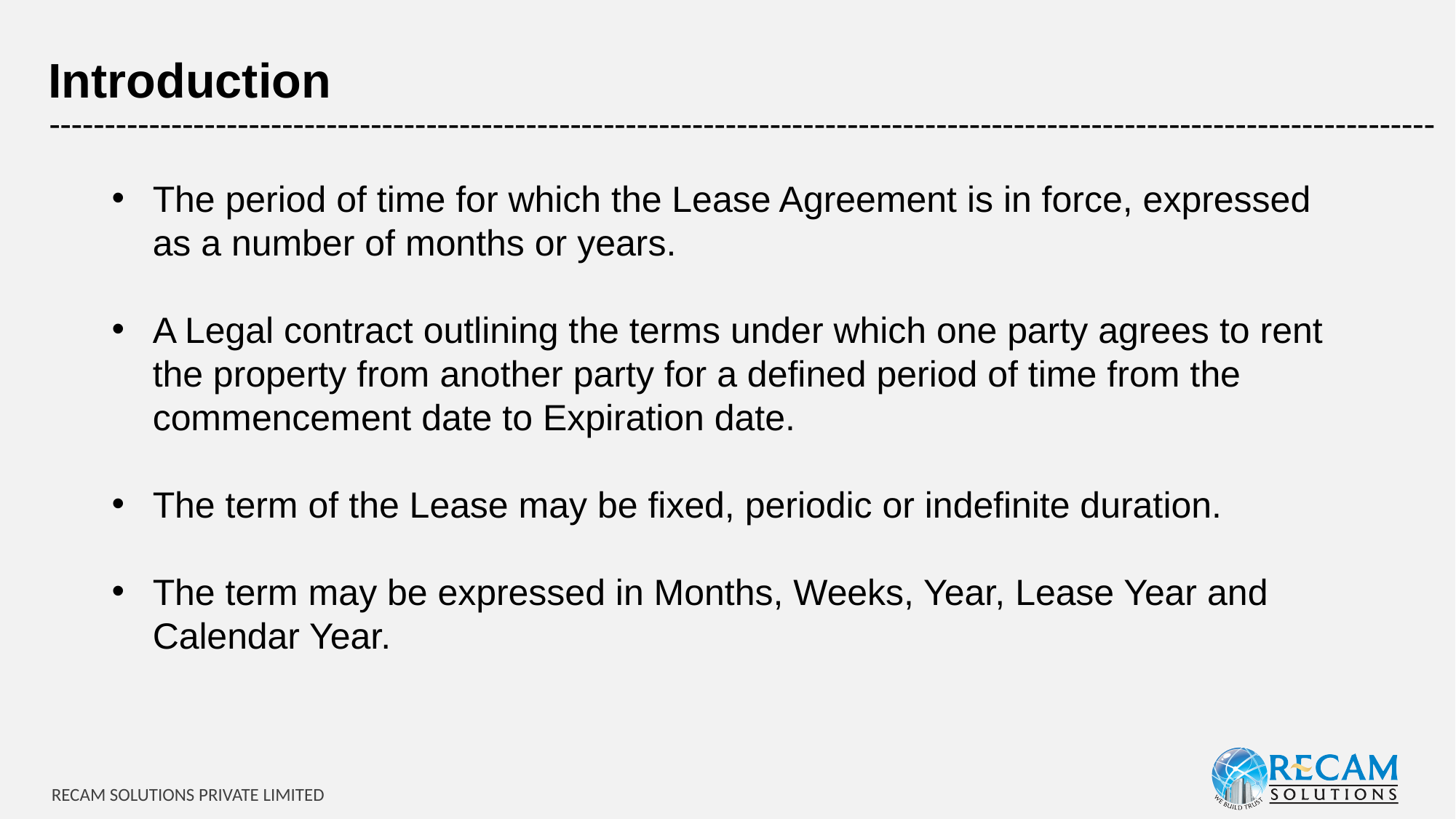

Introduction
-----------------------------------------------------------------------------------------------------------------------------
The period of time for which the Lease Agreement is in force, expressed as a number of months or years.

A Legal contract outlining the terms under which one party agrees to rent the property from another party for a defined period of time from the commencement date to Expiration date.

The term of the Lease may be fixed, periodic or indefinite duration.

The term may be expressed in Months, Weeks, Year, Lease Year and Calendar Year.
RECAM SOLUTIONS PRIVATE LIMITED